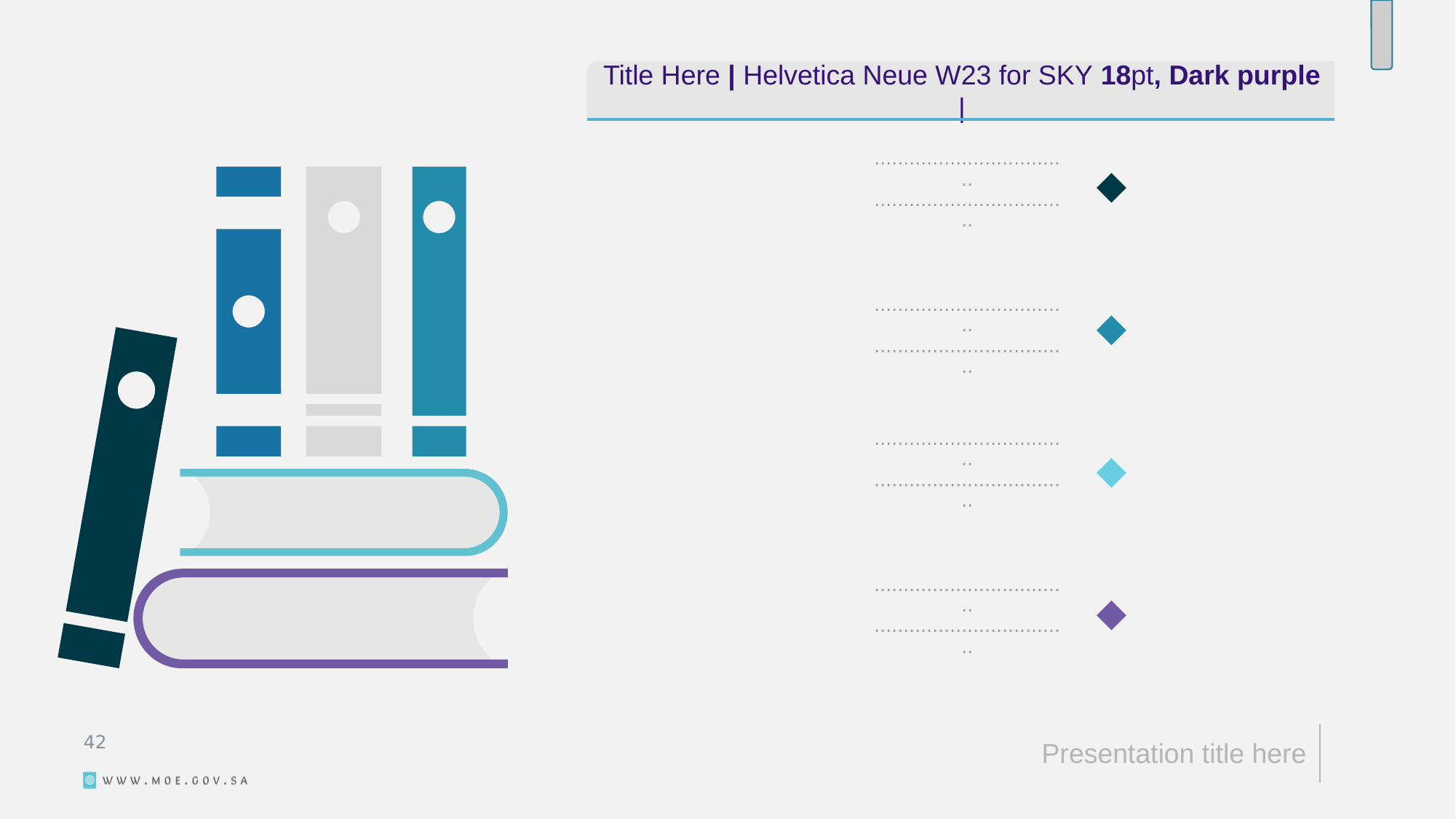

Title Here | Helvetica Neue W23 for SKY 18pt, Dark purple |
..................................
..................................

..................................
..................................

..................................
..................................

..................................
..................................

42
Presentation title here